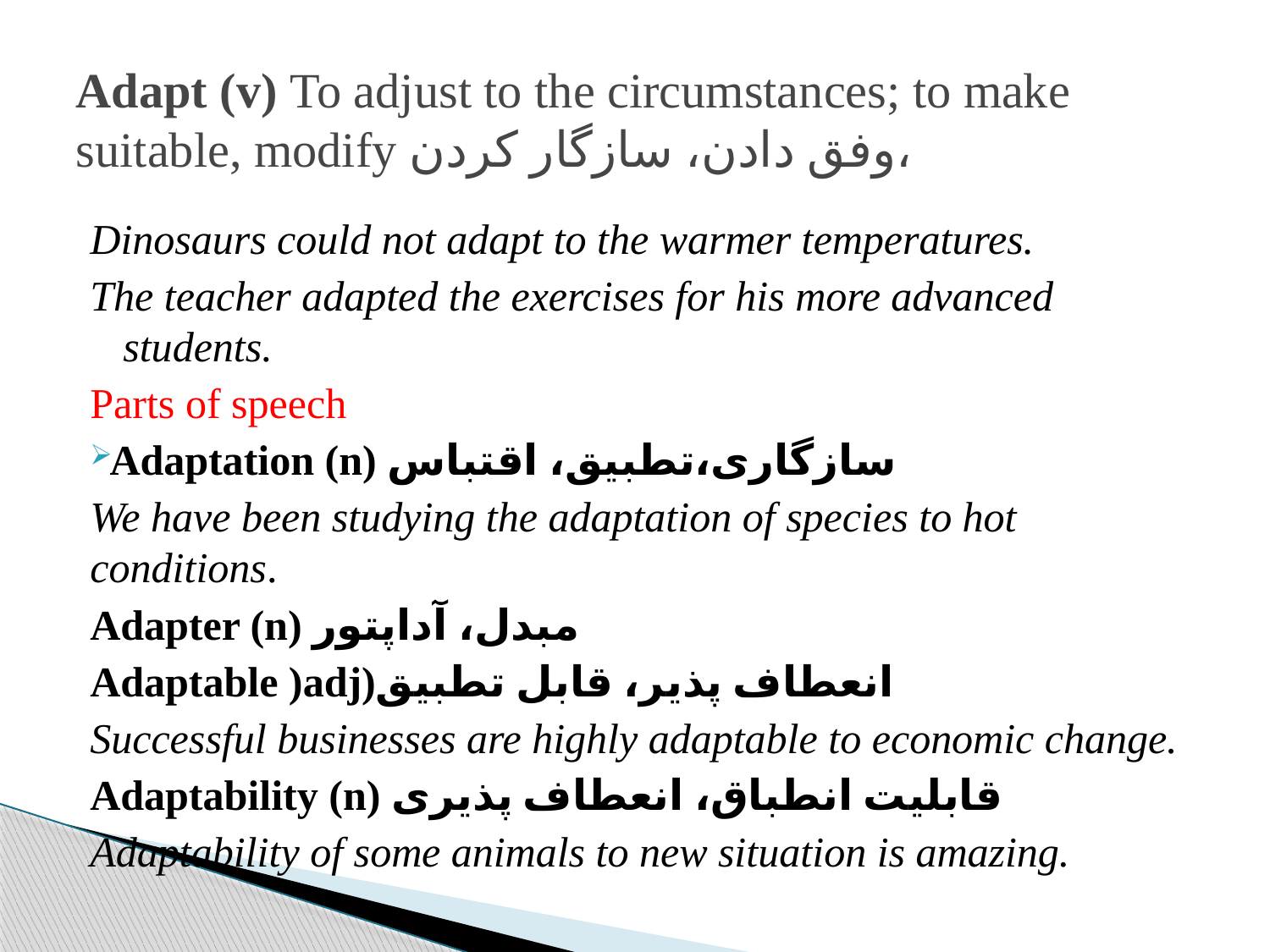

# Adapt (v) To adjust to the circumstances; to make suitable, modify وفق دادن، سازگار کردن،
Dinosaurs could not adapt to the warmer temperatures.
The teacher adapted the exercises for his more advanced students.
Parts of speech
Adaptation (n) سازگاری،تطبیق، اقتباس
We have been studying the adaptation of species to hot conditions.
Adapter (n) مبدل، آداپتور
Adaptable )adj)انعطاف پذیر، قابل تطبیق
Successful businesses are highly adaptable to economic change.
Adaptability (n) قابلیت انطباق، انعطاف پذیری
Adaptability of some animals to new situation is amazing.